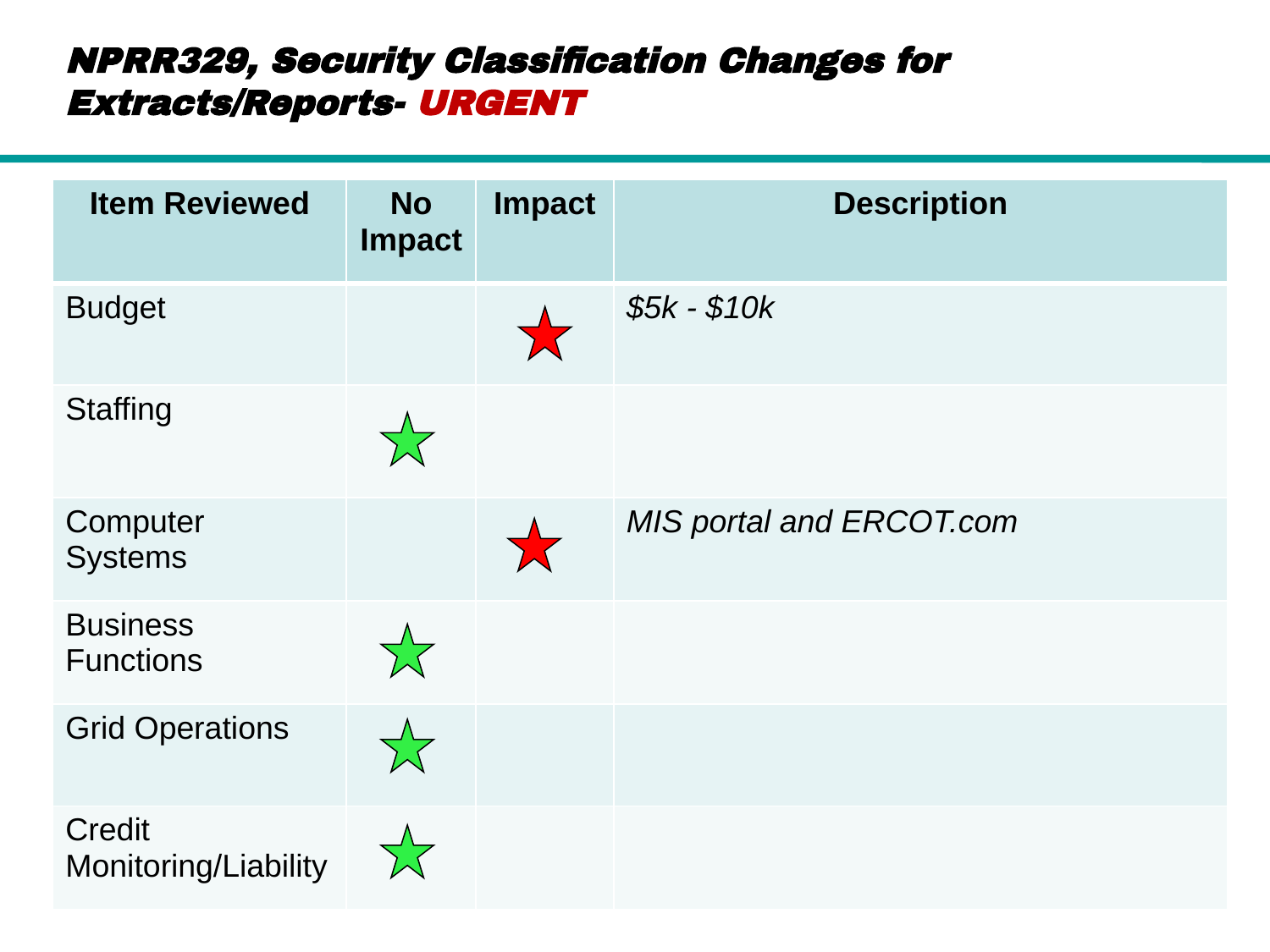

NPRR329, Security Classification Changes for Extracts/Reports- Urgent

| Item Reviewed | No Impact | Impact | Description |
| --- | --- | --- | --- |
| Budget |  |  | $5k - $10k |
| Staffing |  |  |  |
| Computer Systems |  |  | MIS portal and ERCOT.com |
| Business Functions |  |  |  |
| Grid Operations |  |  |  |
| Credit Monitoring/Liability |  |  |  |